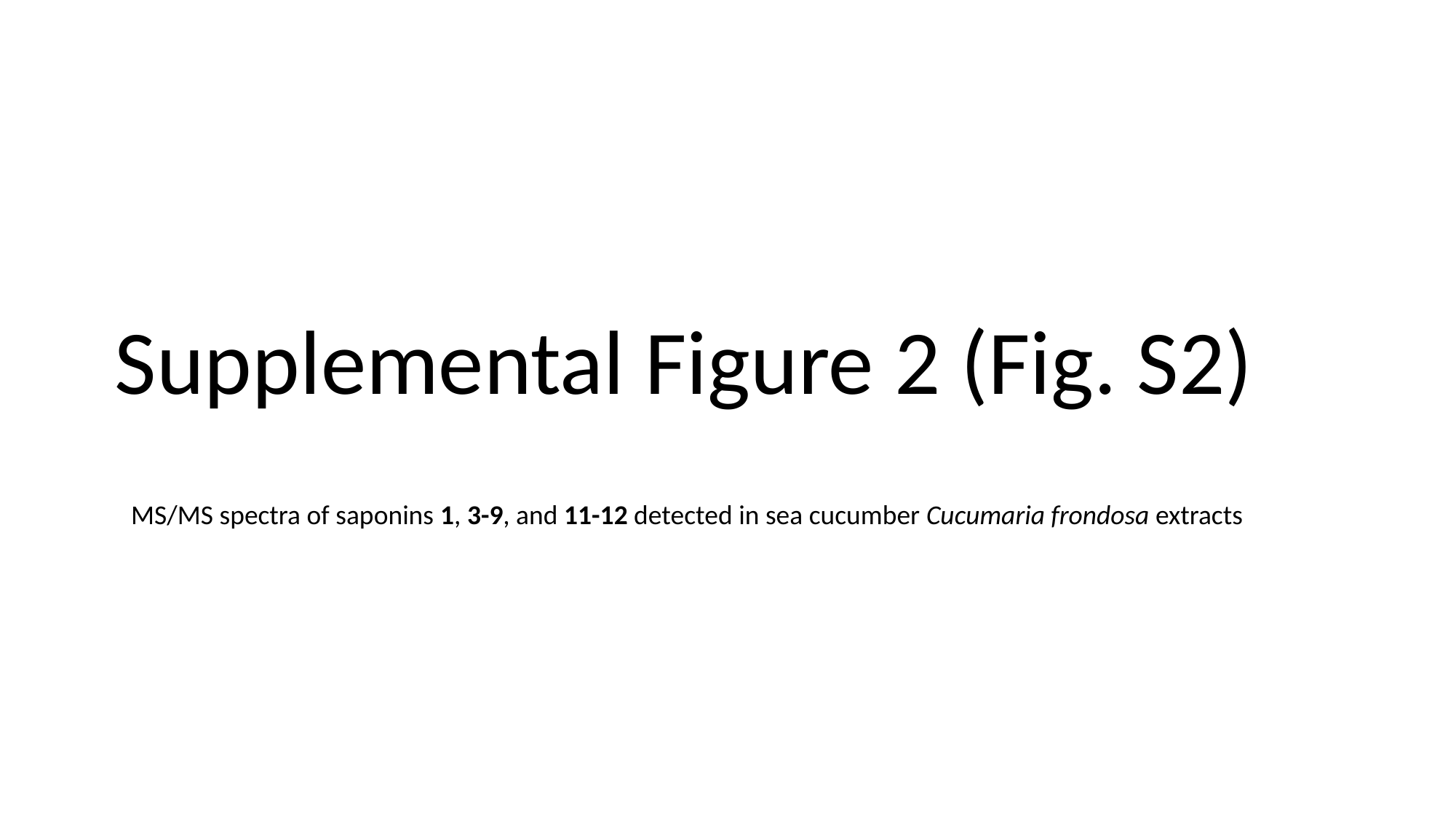

# Supplemental Figure 2 (Fig. S2)
MS/MS spectra of saponins 1, 3-9, and 11-12 detected in sea cucumber Cucumaria frondosa extracts